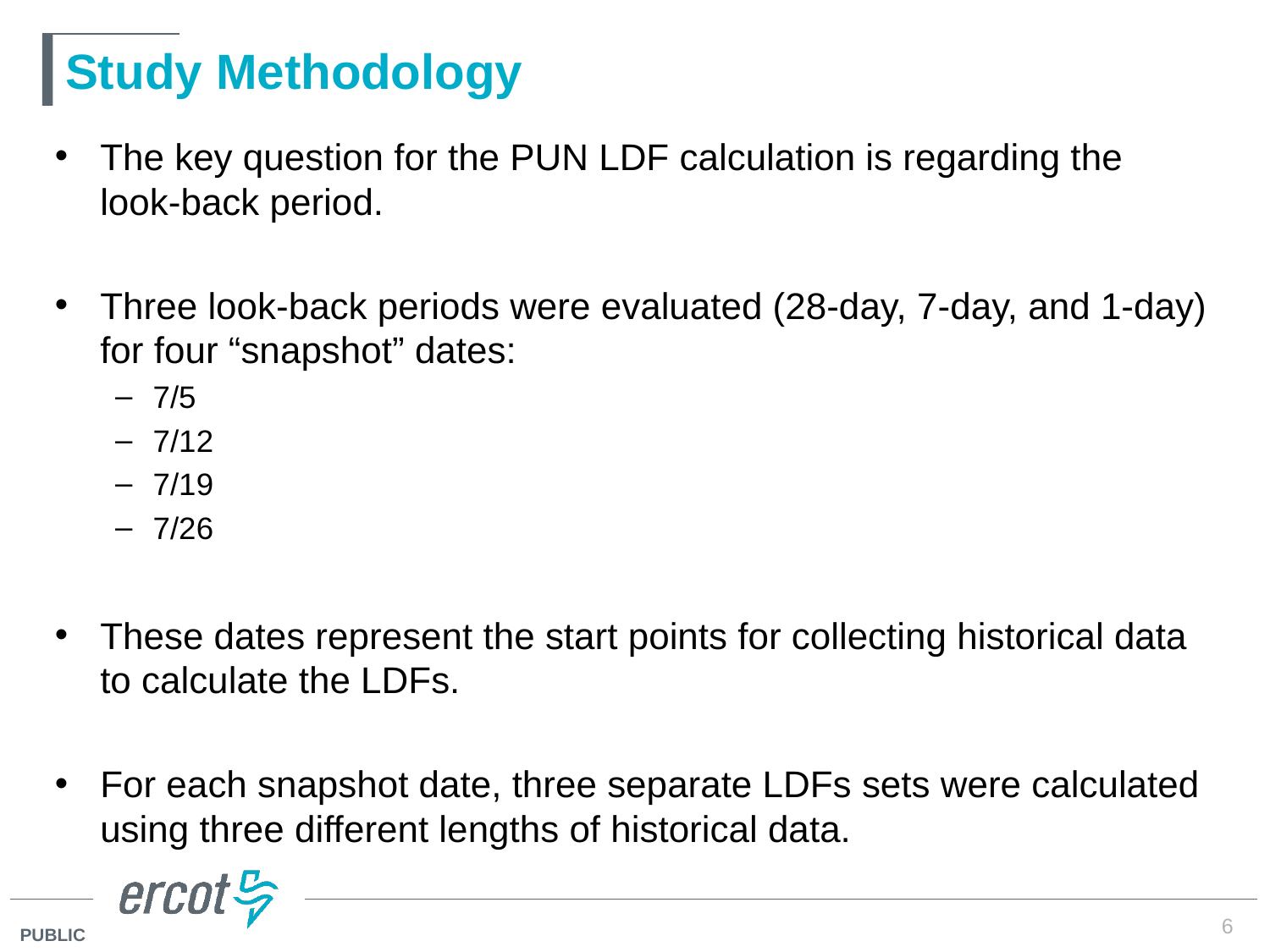

# Study Methodology
The key question for the PUN LDF calculation is regarding the look-back period.

Three look-back periods were evaluated (28-day, 7-day, and 1-day) for four “snapshot” dates:
7/5
7/12
7/19
7/26

These dates represent the start points for collecting historical data to calculate the LDFs.

For each snapshot date, three separate LDFs sets were calculated using three different lengths of historical data.

6